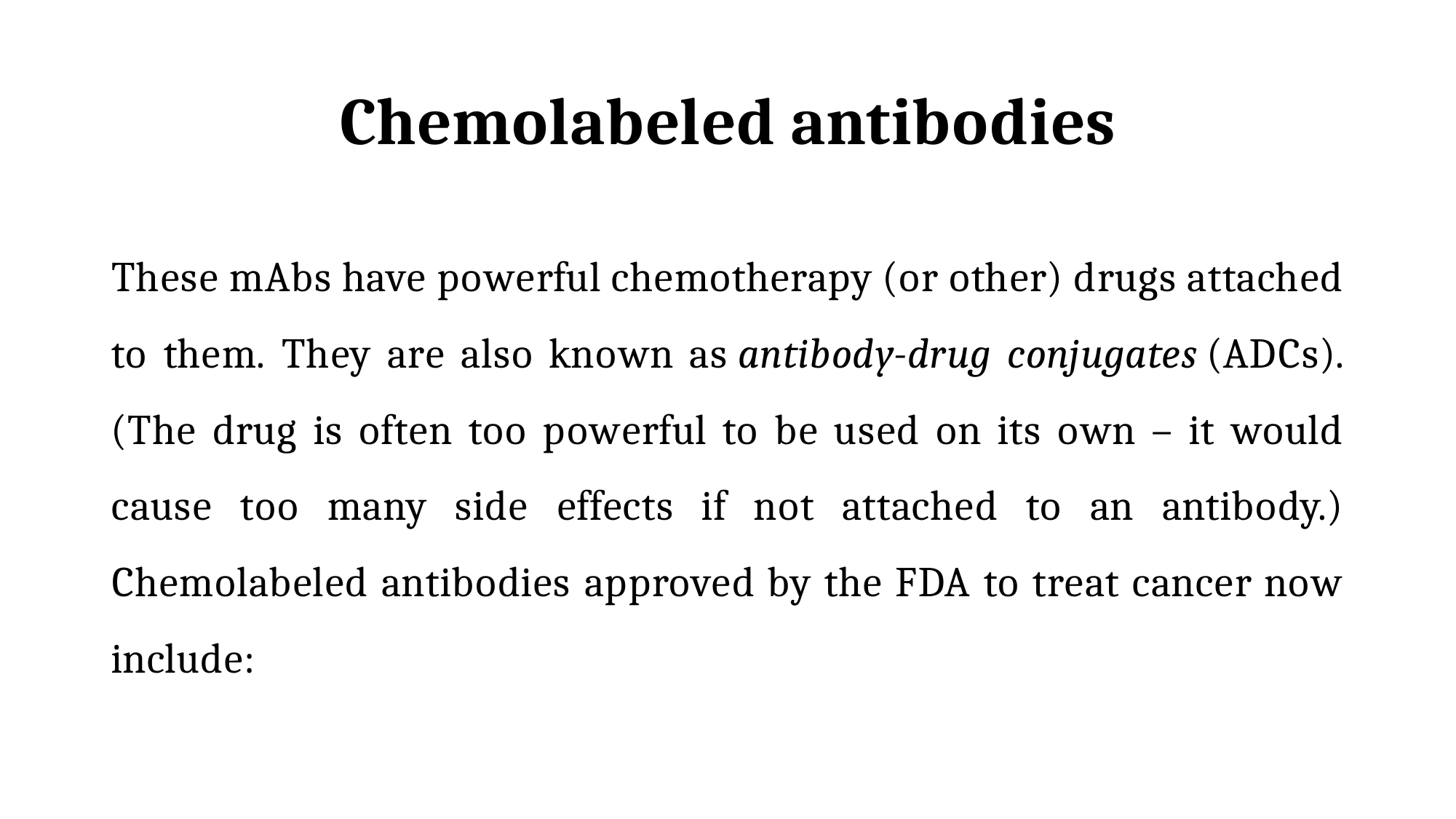

# Chemolabeled antibodies
These mAbs have powerful chemotherapy (or other) drugs attached to them. They are also known as antibody-drug conjugates (ADCs). (The drug is often too powerful to be used on its own – it would cause too many side effects if not attached to an antibody.) Chemolabeled antibodies approved by the FDA to treat cancer now include: